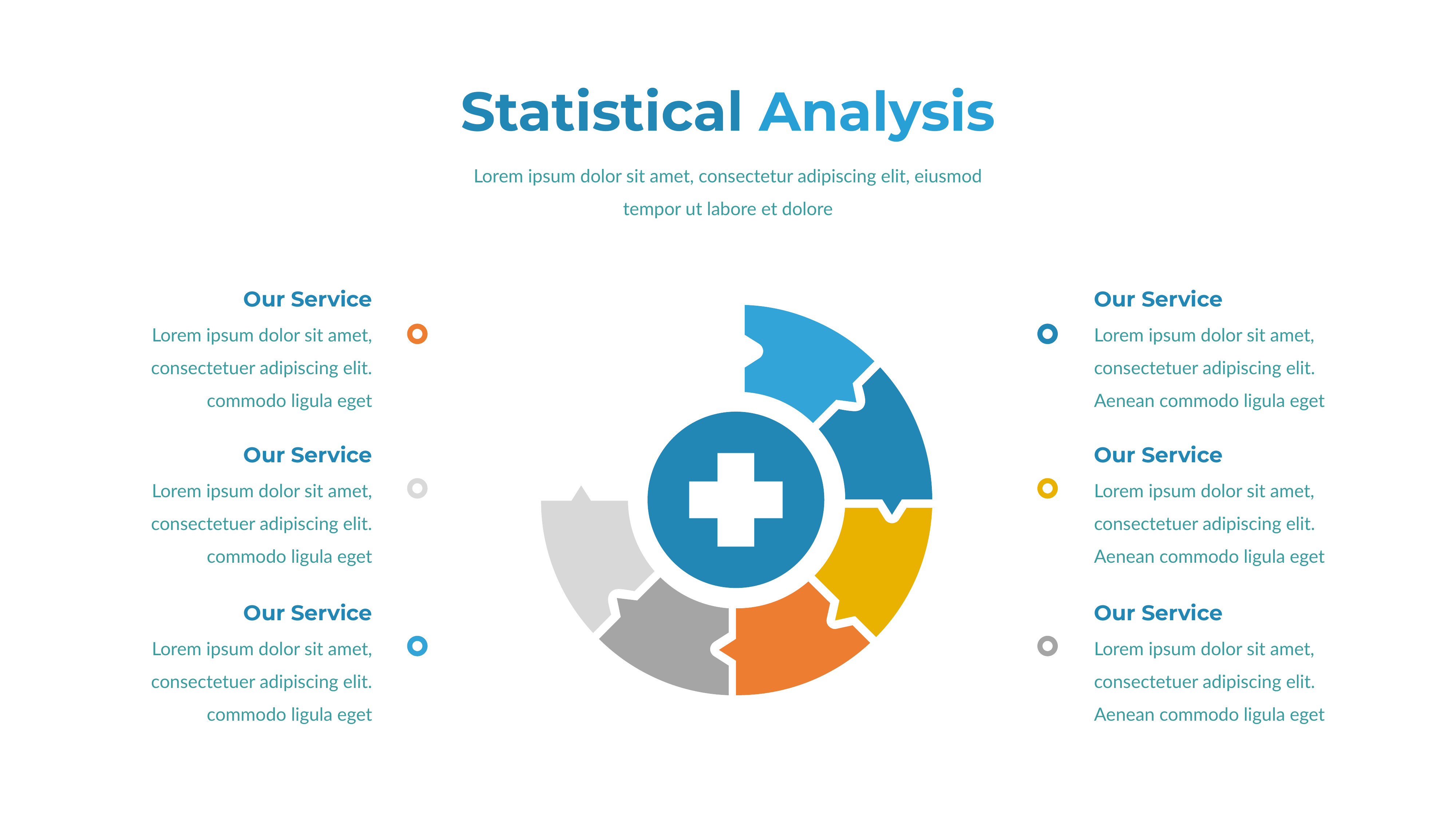

Statistical Analysis
Lorem ipsum dolor sit amet, consectetur adipiscing elit, eiusmod tempor ut labore et dolore
Our Service
Our Service
Lorem ipsum dolor sit amet, consectetuer adipiscing elit. Aenean commodo ligula eget

Lorem ipsum dolor sit amet, consectetuer adipiscing elit. commodo ligula eget

Our Service
Our Service
Lorem ipsum dolor sit amet, consectetuer adipiscing elit. Aenean commodo ligula eget
Lorem ipsum dolor sit amet, consectetuer adipiscing elit. commodo ligula eget

Our Service
Our Service
Lorem ipsum dolor sit amet, consectetuer adipiscing elit. Aenean commodo ligula eget
Lorem ipsum dolor sit amet, consectetuer adipiscing elit. commodo ligula eget